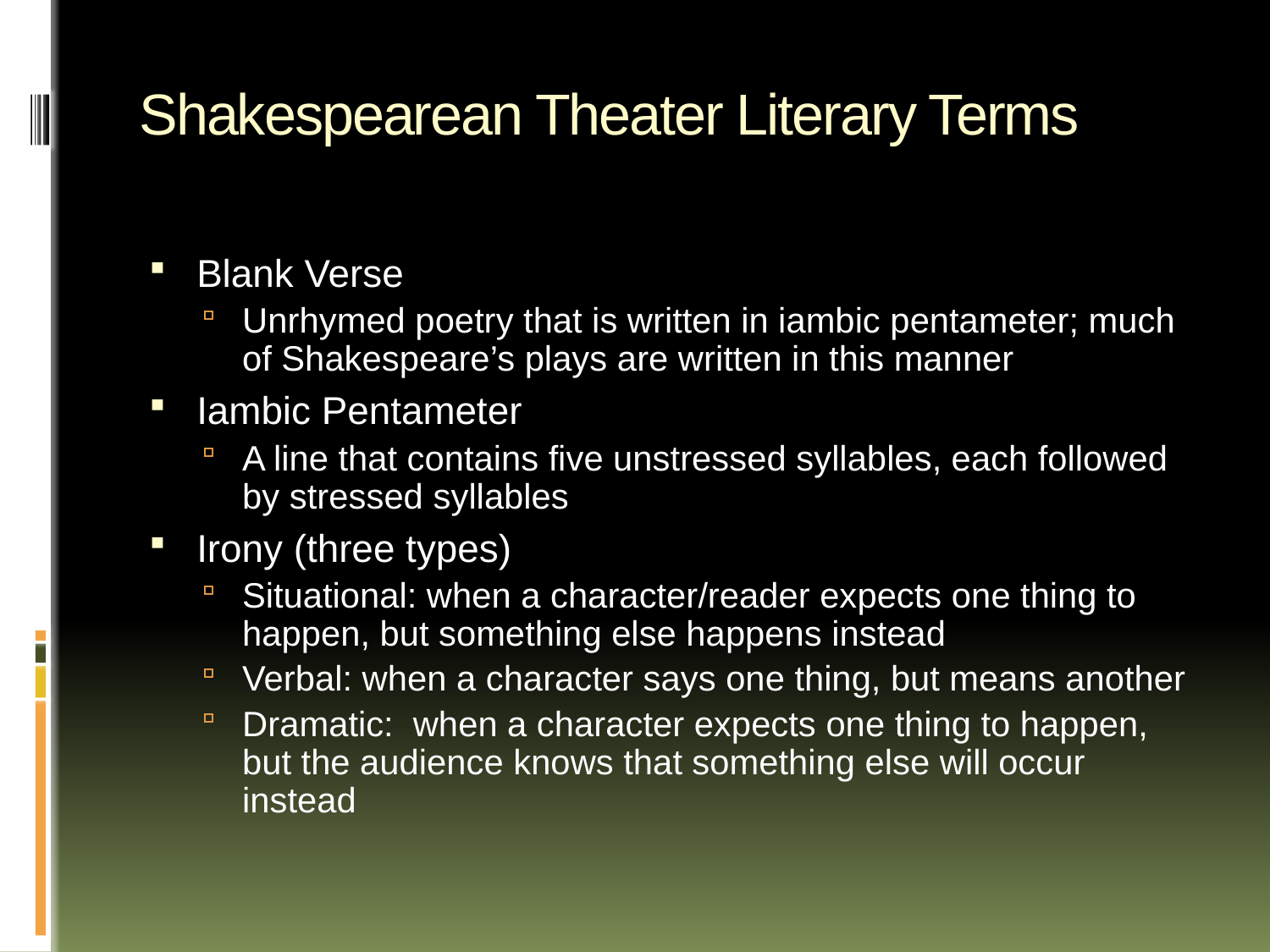

# Shakespearean Theater Literary Terms
Blank Verse
Unrhymed poetry that is written in iambic pentameter; much of Shakespeare’s plays are written in this manner
Iambic Pentameter
A line that contains five unstressed syllables, each followed by stressed syllables
Irony (three types)
Situational: when a character/reader expects one thing to happen, but something else happens instead
Verbal: when a character says one thing, but means another
Dramatic:  when a character expects one thing to happen, but the audience knows that something else will occur instead